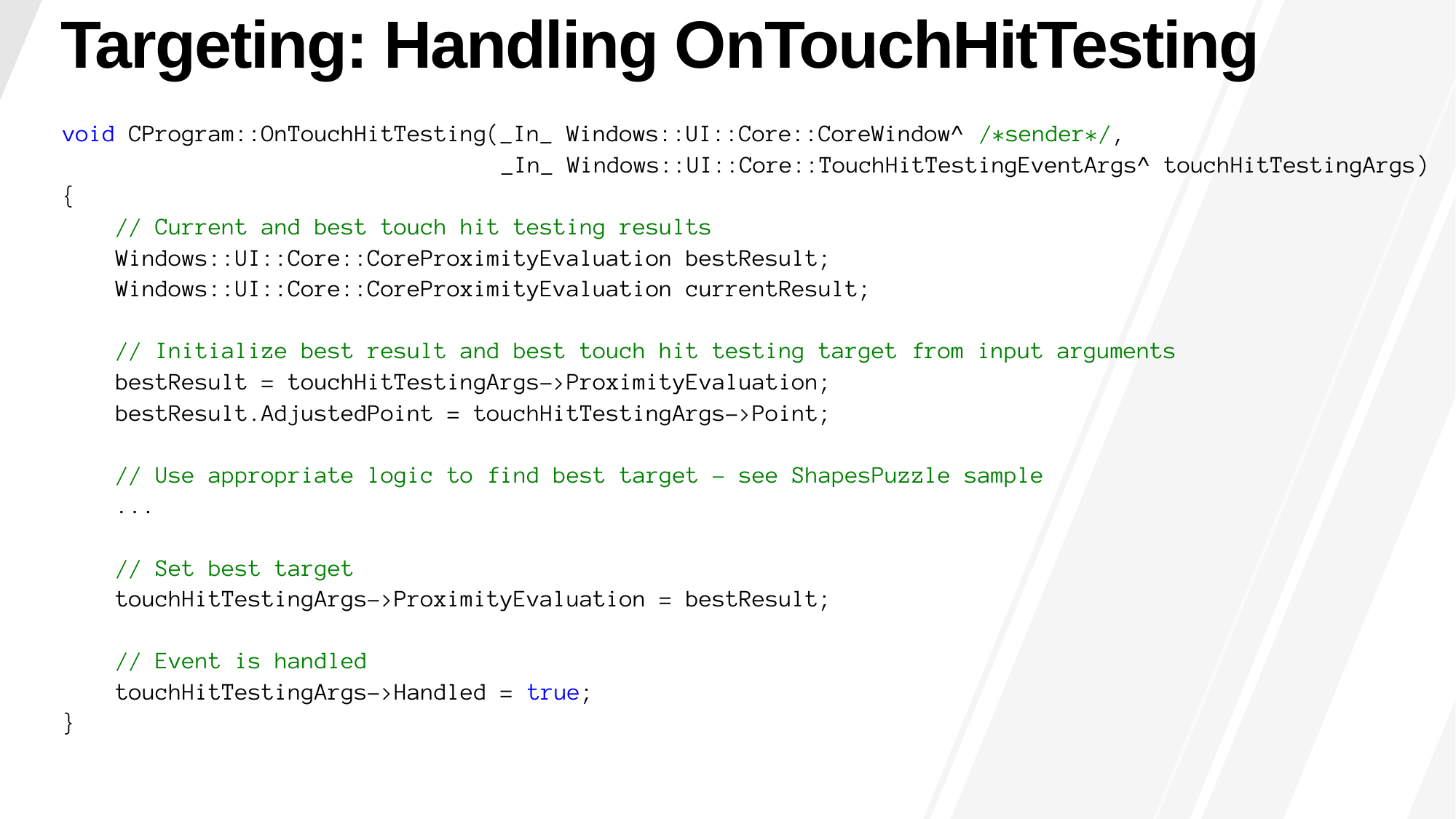

# Targeting: Handling OnTouchHitTesting
void CProgram::OnTouchHitTesting(_In_ Windows::UI::Core::CoreWindow^ /*sender*/,
                                 _In_ Windows::UI::Core::TouchHitTestingEventArgs^ touchHitTestingArgs)
{
    // Current and best touch hit testing results
    Windows::UI::Core::CoreProximityEvaluation bestResult;
    Windows::UI::Core::CoreProximityEvaluation currentResult;

    // Initialize best result and best touch hit testing target from input arguments
    bestResult = touchHitTestingArgs->ProximityEvaluation;
    bestResult.AdjustedPoint = touchHitTestingArgs->Point;

    // Use appropriate logic to find best target – see ShapesPuzzle sample
    ...

    // Set best target
    touchHitTestingArgs->ProximityEvaluation = bestResult;

    // Event is handled
    touchHitTestingArgs->Handled = true;
}